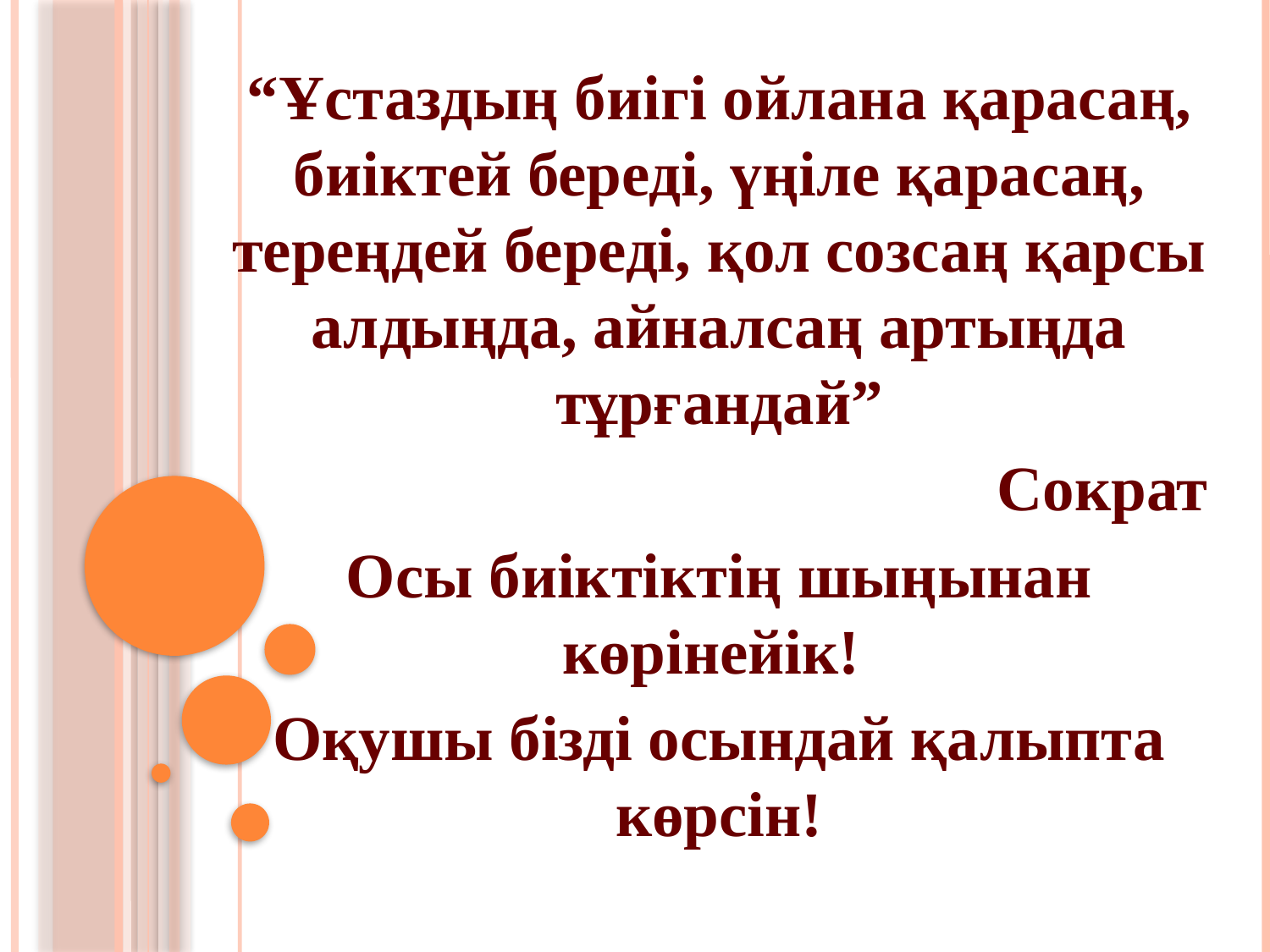

“Ұстаздың биігі ойлана қарасаң, биіктей береді, үңіле қарасаң, тереңдей береді, қол созсаң қарсы алдыңда, айналсаң артыңда тұрғандай”
Сократ
Осы биіктіктің шыңынан көрінейік!
Оқушы бізді осындай қалыпта көрсін!